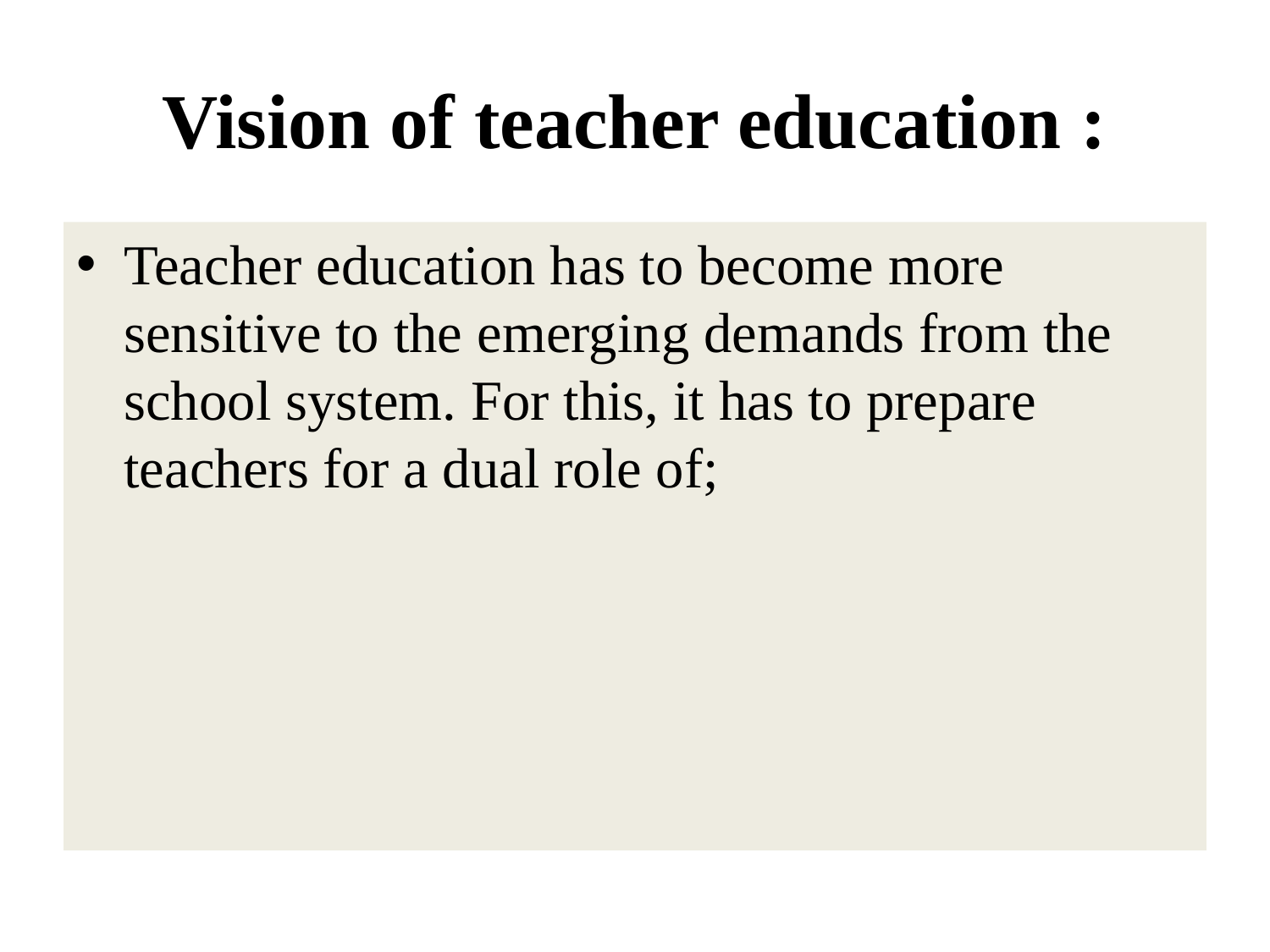

# Vision of teacher education :
Teacher education has to become more sensitive to the emerging demands from the school system. For this, it has to prepare teachers for a dual role of;